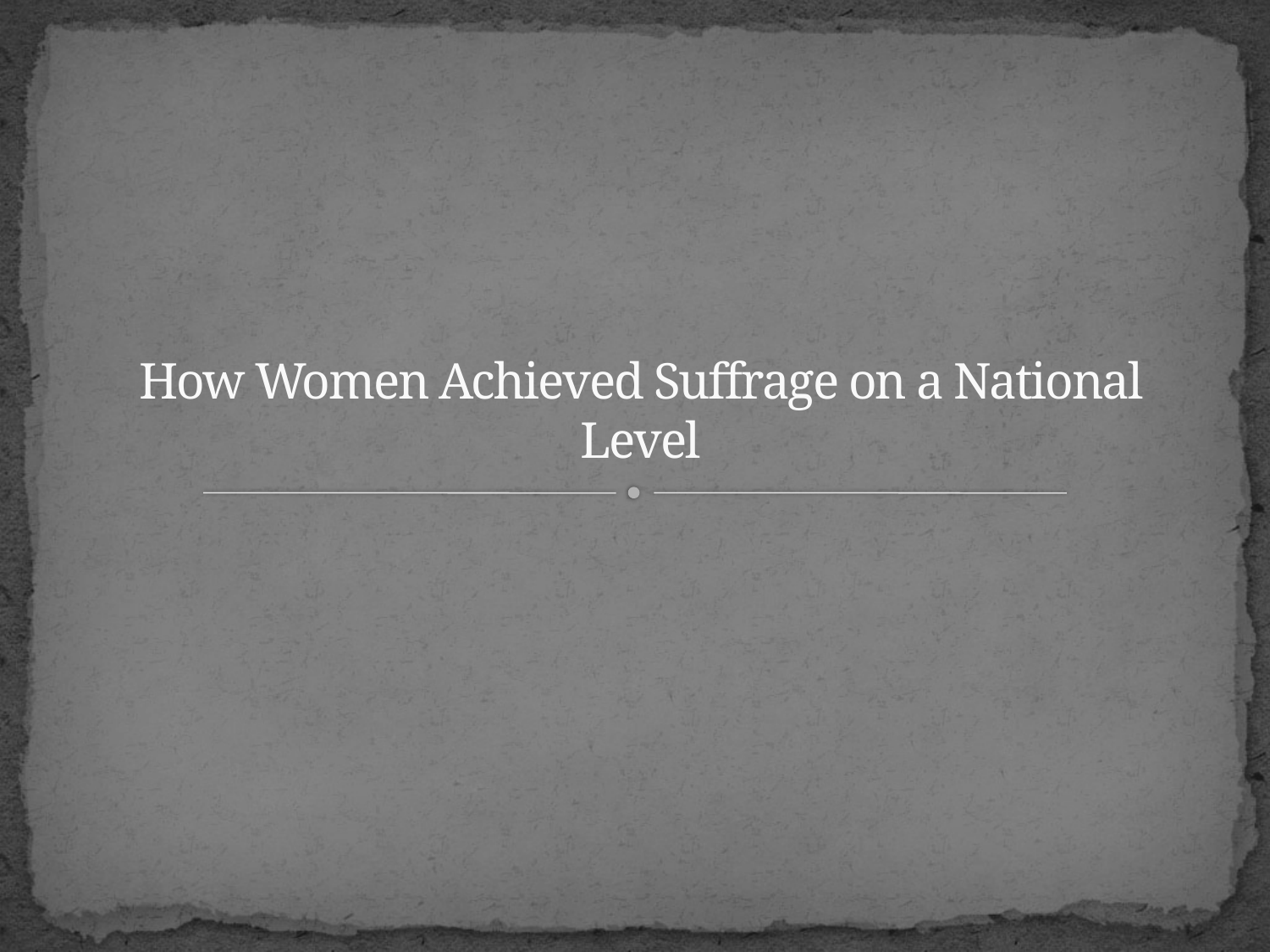

# How Women Achieved Suffrage on a National Level